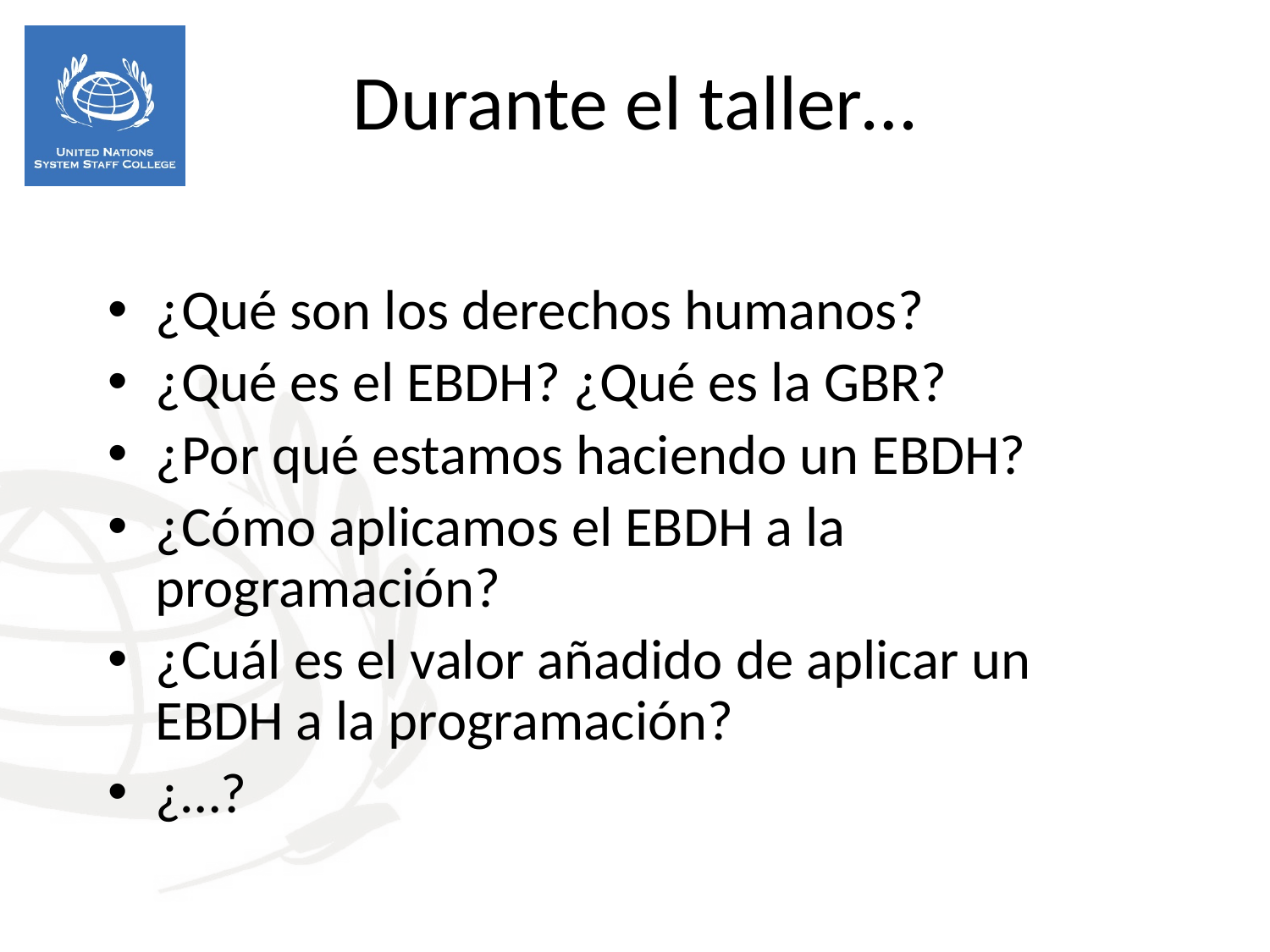

Durante el taller…
¿Qué son los derechos humanos?
¿Qué es el EBDH? ¿Qué es la GBR?
¿Por qué estamos haciendo un EBDH?
¿Cómo aplicamos el EBDH a la programación?
¿Cuál es el valor añadido de aplicar un EBDH a la programación?
¿…?